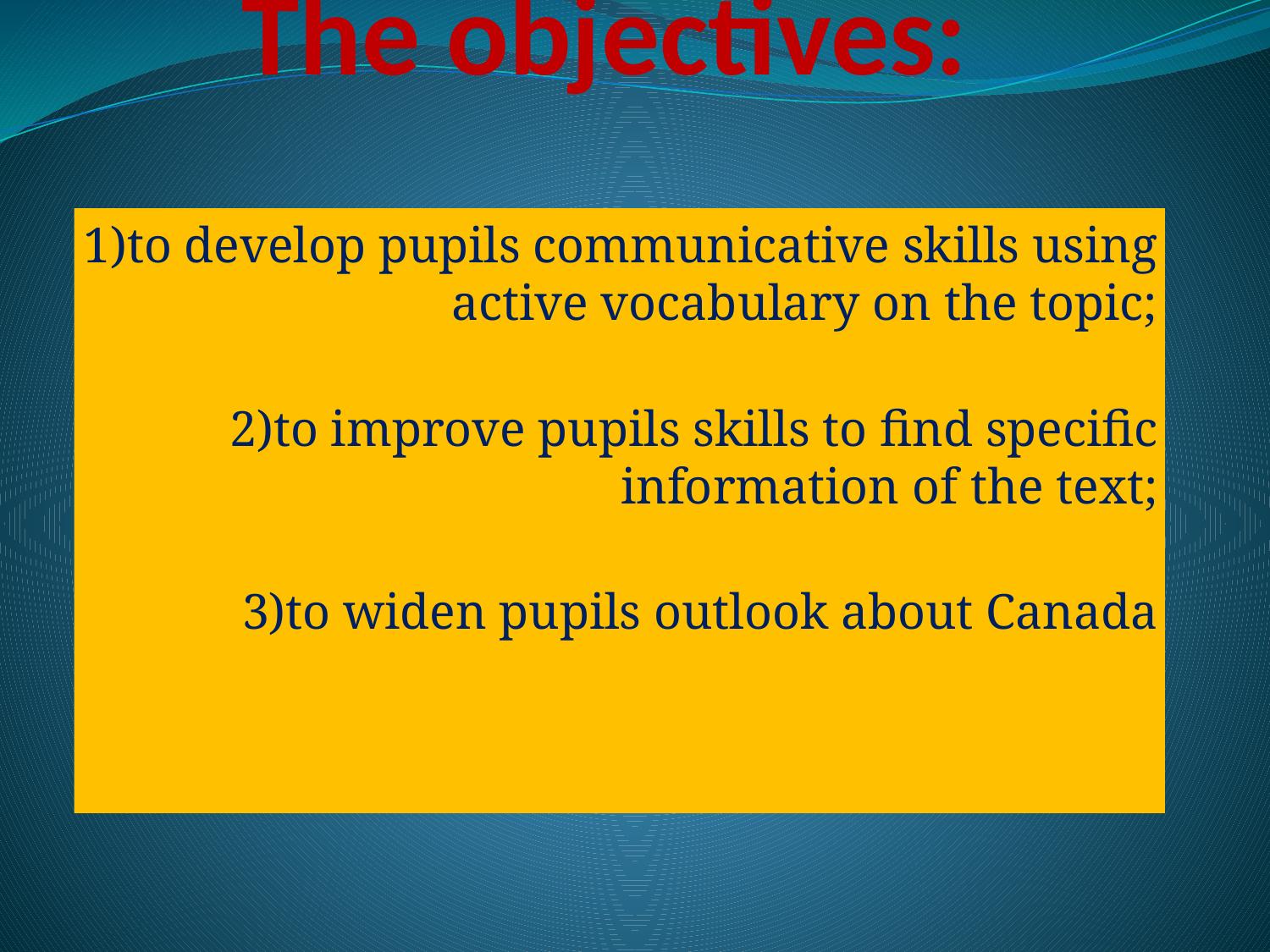

# The objectives:
1)to develop pupils communicative skills using active vocabulary on the topic;
2)to improve pupils skills to find specific information of the text;
3)to widen pupils outlook about Canada